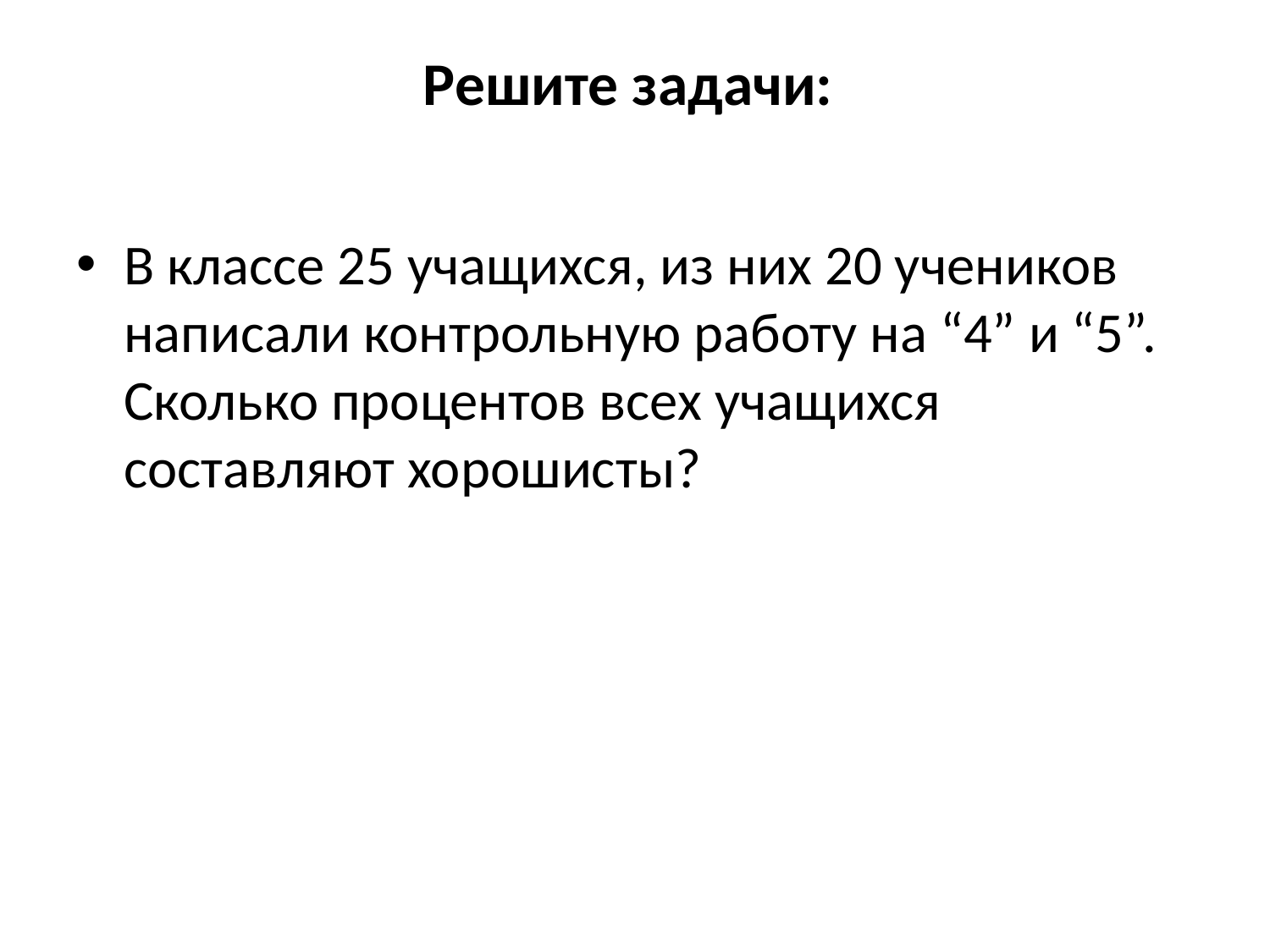

# Решите задачи:
В классе 25 учащихся, из них 20 учеников написали контрольную работу на “4” и “5”. Сколько процентов всех учащихся составляют хорошисты?